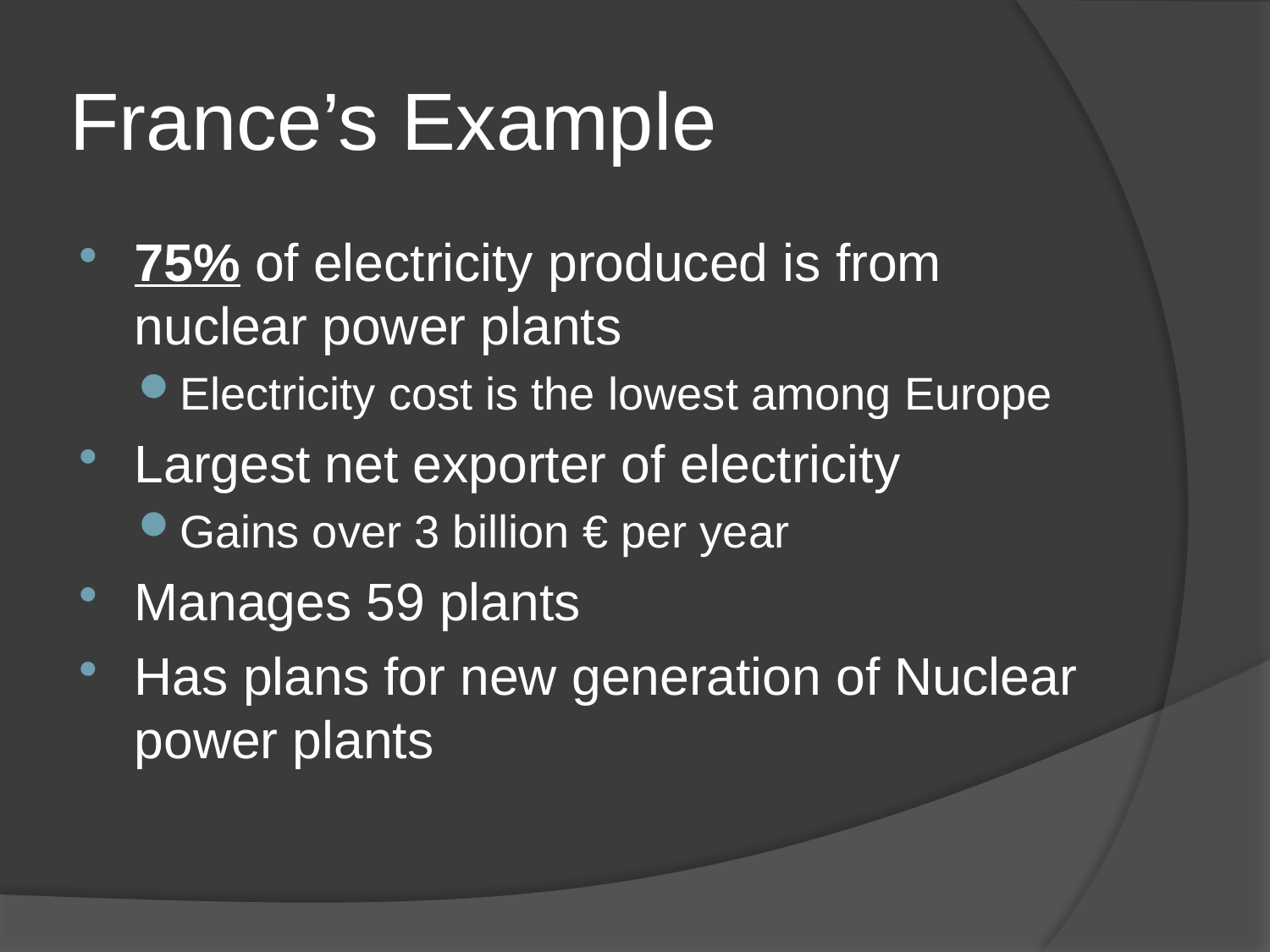

# France’s Example
75% of electricity produced is from nuclear power plants
Electricity cost is the lowest among Europe
Largest net exporter of electricity
Gains over 3 billion € per year
Manages 59 plants
Has plans for new generation of Nuclear power plants